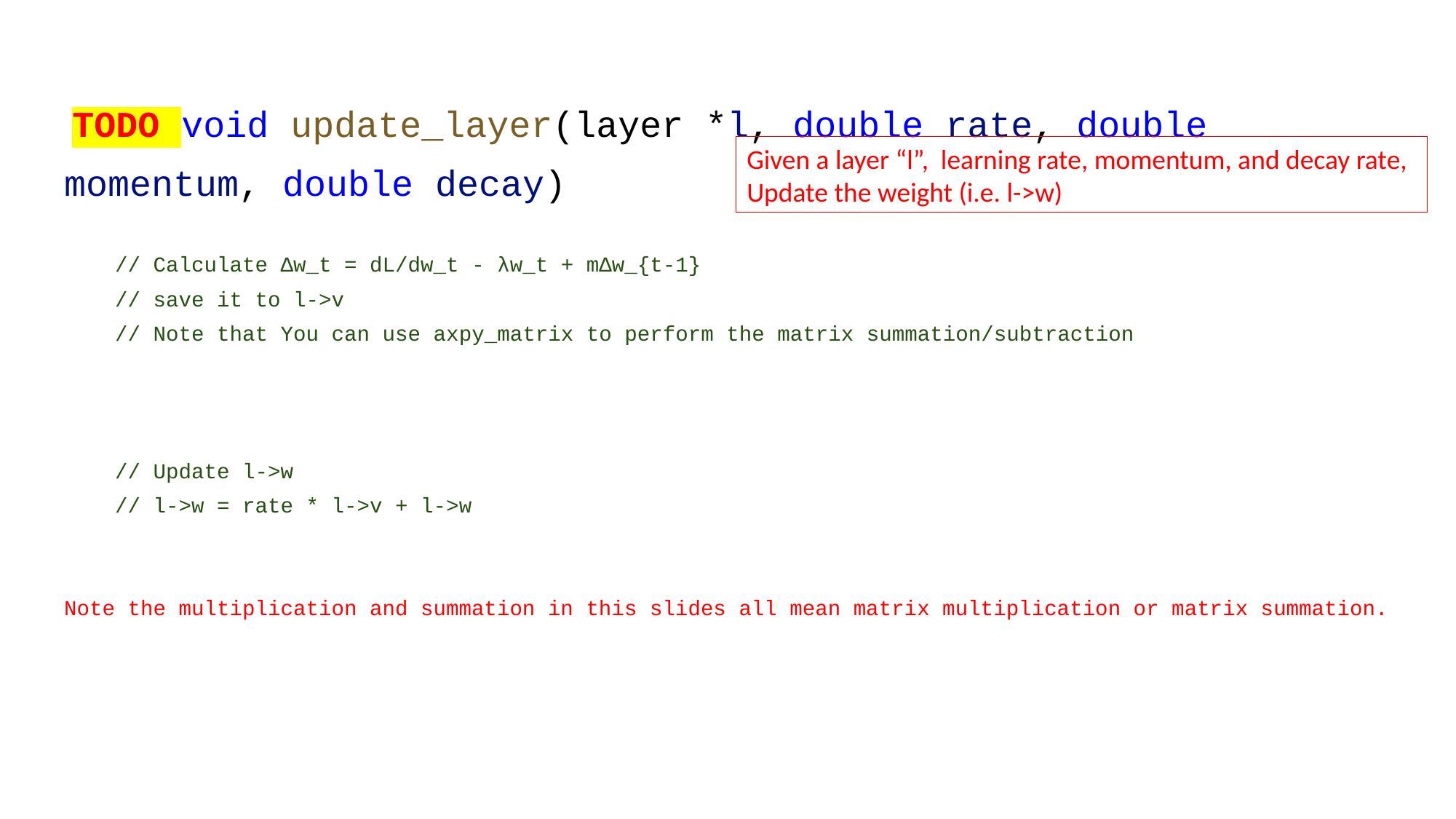

# TODO void update_layer(layer *l, double rate, double momentum, double decay)
Given a layer “l”,  learning rate, momentum, and decay rate,
Update the weight (i.e. l->w)
    // Calculate Δw_t = dL/dw_t - λw_t + mΔw_{t-1}
    // save it to l->v
    // Note that You can use axpy_matrix to perform the matrix summation/subtraction

    // Update l->w
    // l->w = rate * l->v + l->w

Note the multiplication and summation in this slides all mean matrix multiplication or matrix summation.